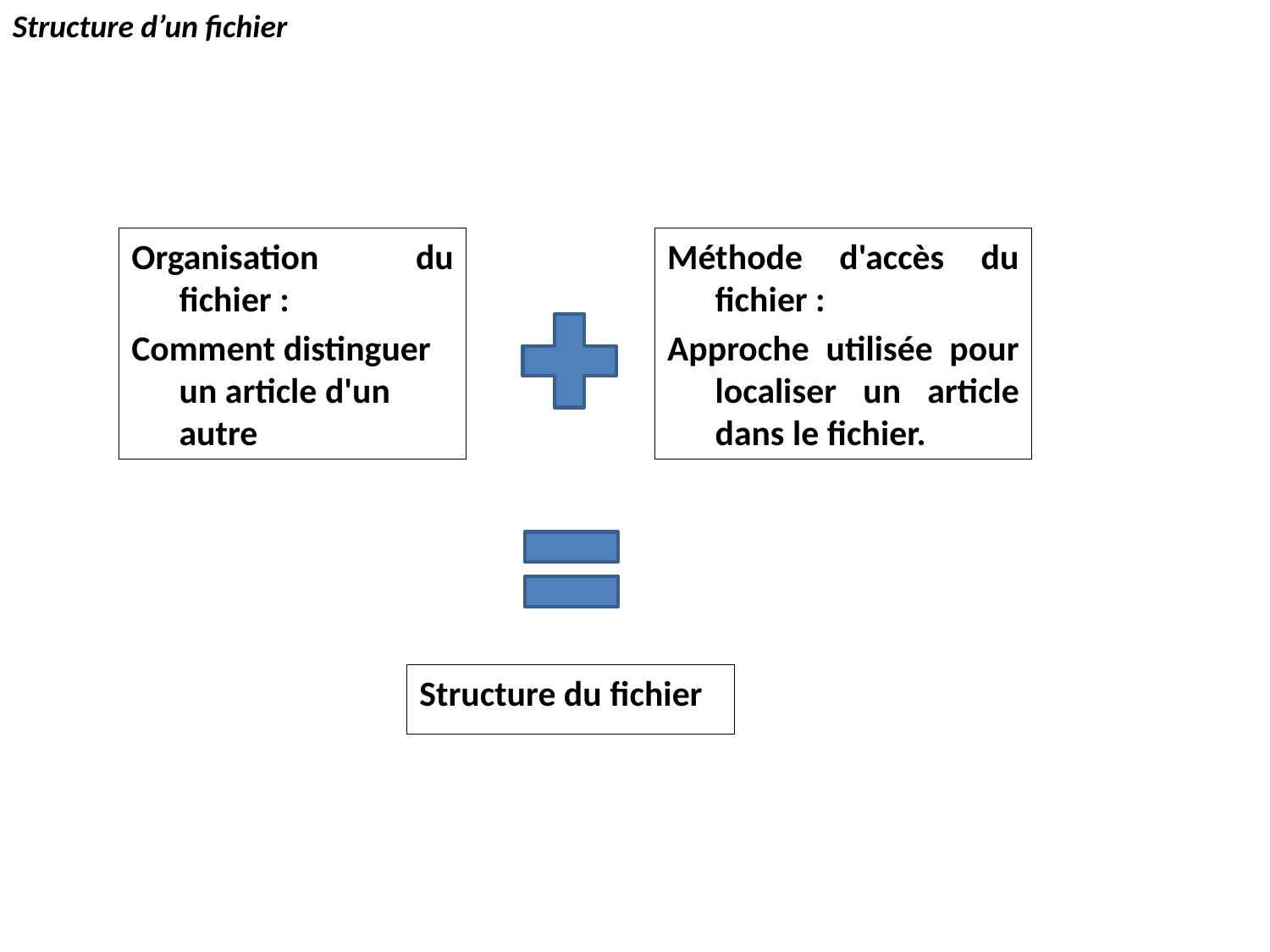

Structure d’un fichier
Organisation du fichier :
Comment distinguer un article d'un autre
Méthode d'accès du fichier :
Approche utilisée pour localiser un article dans le fichier.

Structure du fichier